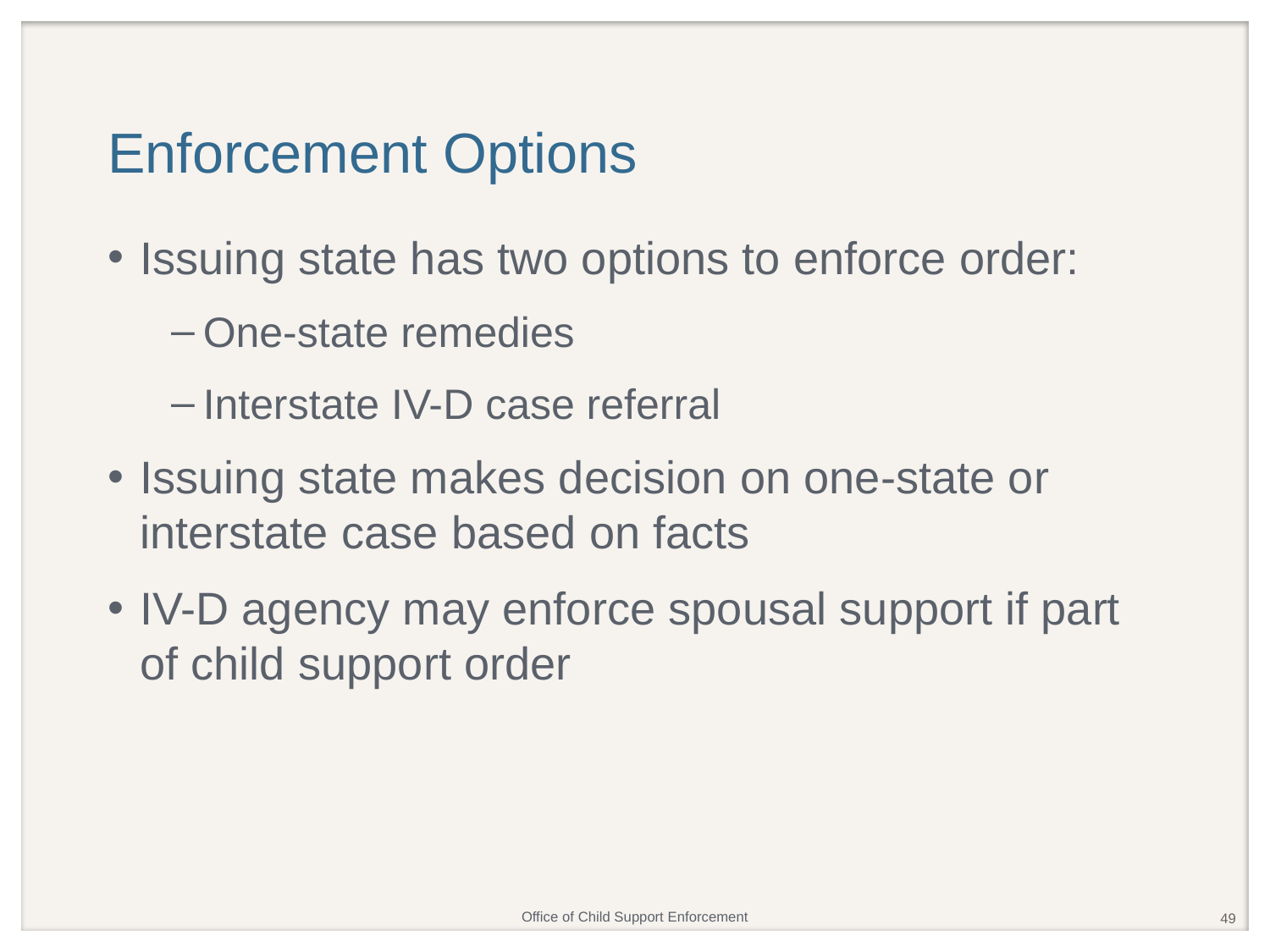

# Enforcement Options
Issuing state has two options to enforce order:
One-state remedies
Interstate IV-D case referral
Issuing state makes decision on one-state or interstate case based on facts
IV-D agency may enforce spousal support if part of child support order
49